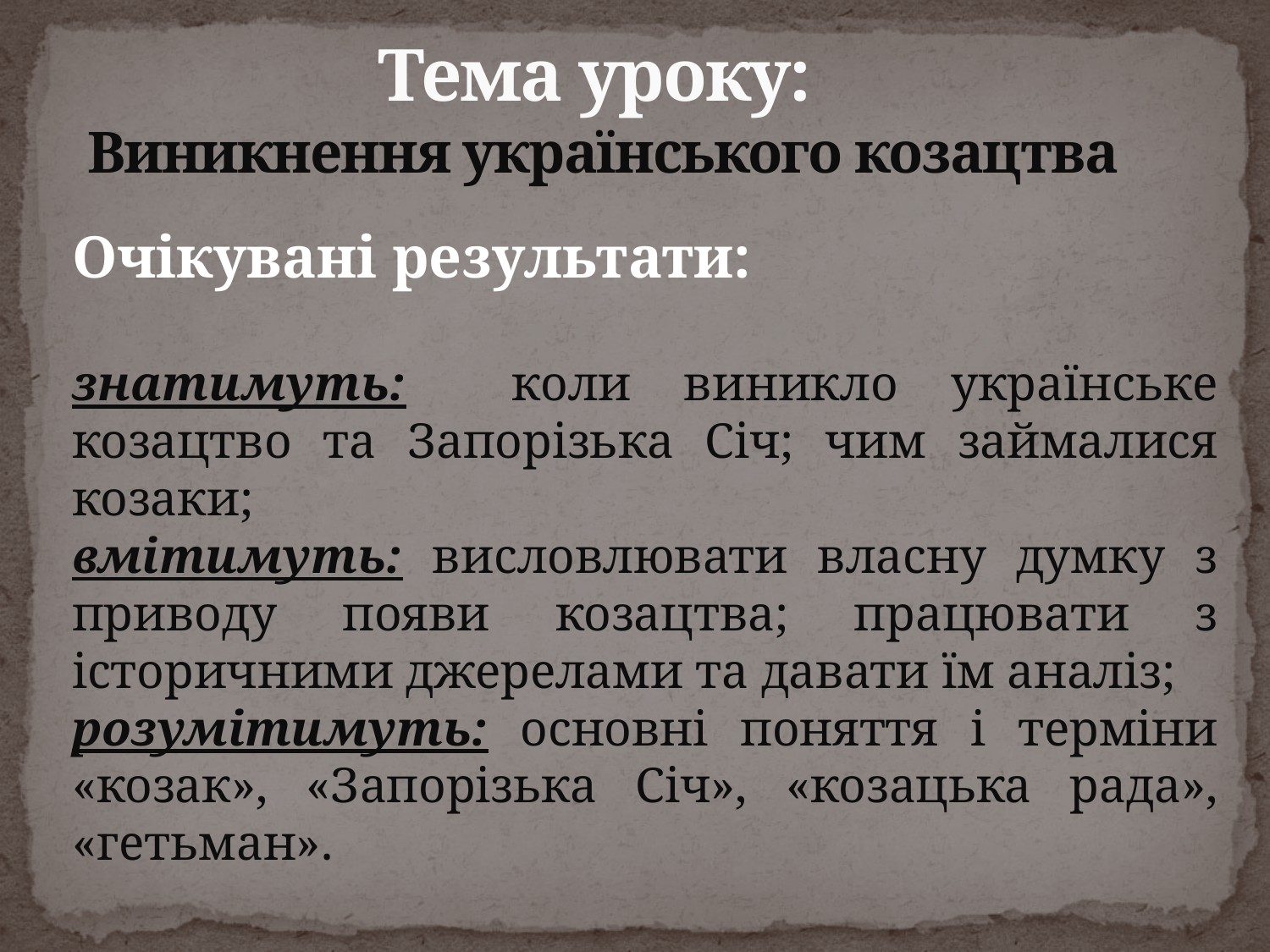

# Тема уроку: Виникнення українського козацтва
Очікувані результати:

знатимуть:  коли виникло українське козацтво та Запорізька Січ; чим займалися козаки;
вмітимуть: висловлювати власну думку з приводу появи козацтва; працювати з історичними джерелами та давати їм аналіз;
розумітимуть: основні поняття і терміни «козак», «Запорізька Січ», «козацька рада», «гетьман».